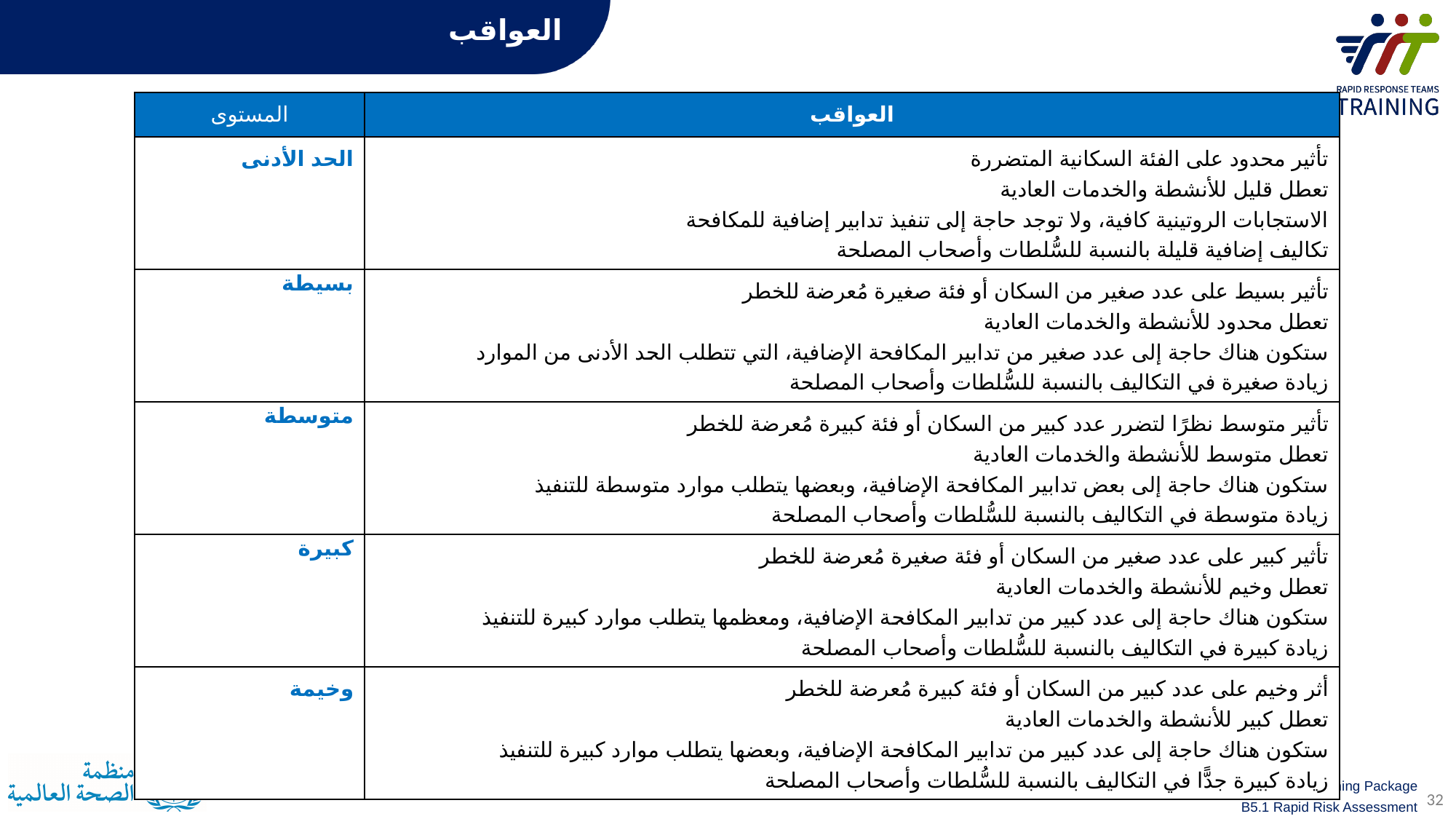

العواقب
| المستوى | العواقب |
| --- | --- |
| الحد الأدنى | تأثير محدود على الفئة السكانية المتضررة تعطل قليل للأنشطة والخدمات العادية الاستجابات الروتينية كافية، ولا توجد حاجة إلى تنفيذ تدابير إضافية للمكافحة تكاليف إضافية قليلة بالنسبة للسُّلطات وأصحاب المصلحة |
| بسيطة | تأثير بسيط على عدد صغير من السكان أو فئة صغيرة مُعرضة للخطر تعطل محدود للأنشطة والخدمات العادية ستكون هناك حاجة إلى عدد صغير من تدابير المكافحة الإضافية، التي تتطلب الحد الأدنى من الموارد زيادة صغيرة في التكاليف بالنسبة للسُّلطات وأصحاب المصلحة |
| متوسطة | تأثير متوسط نظرًا لتضرر عدد كبير من السكان أو فئة كبيرة مُعرضة للخطر تعطل متوسط للأنشطة والخدمات العادية ستكون هناك حاجة إلى بعض تدابير المكافحة الإضافية، وبعضها يتطلب موارد متوسطة للتنفيذ زيادة متوسطة في التكاليف بالنسبة للسُّلطات وأصحاب المصلحة |
| كبيرة | تأثير كبير على عدد صغير من السكان أو فئة صغيرة مُعرضة للخطر تعطل وخيم للأنشطة والخدمات العادية ستكون هناك حاجة إلى عدد كبير من تدابير المكافحة الإضافية، ومعظمها يتطلب موارد كبيرة للتنفيذ زيادة كبيرة في التكاليف بالنسبة للسُّلطات وأصحاب المصلحة |
| وخيمة | أثر وخيم على عدد كبير من السكان أو فئة كبيرة مُعرضة للخطر تعطل كبير للأنشطة والخدمات العادية ستكون هناك حاجة إلى عدد كبير من تدابير المكافحة الإضافية، وبعضها يتطلب موارد كبيرة للتنفيذ زيادة كبيرة جدًّا في التكاليف بالنسبة للسُّلطات وأصحاب المصلحة |